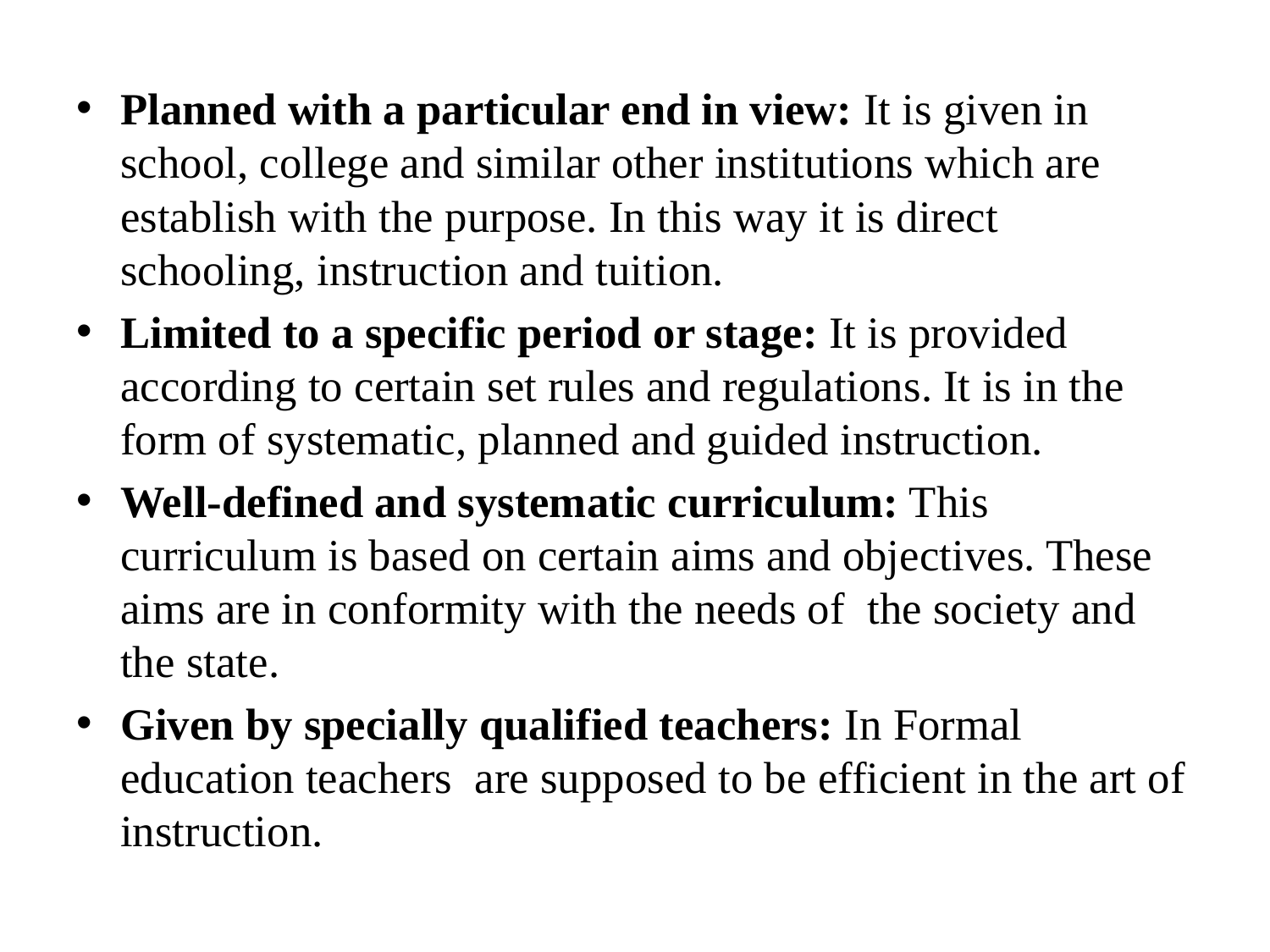

Planned with a particular end in view: It is given in school, college and similar other institutions which are establish with the purpose. In this way it is direct schooling, instruction and tuition.
Limited to a specific period or stage: It is provided according to certain set rules and regulations. It is in the form of systematic, planned and guided instruction.
Well-defined and systematic curriculum: This curriculum is based on certain aims and objectives. These aims are in conformity with the needs of  the society and the state.
Given by specially qualified teachers: In Formal education teachers  are supposed to be efficient in the art of instruction.